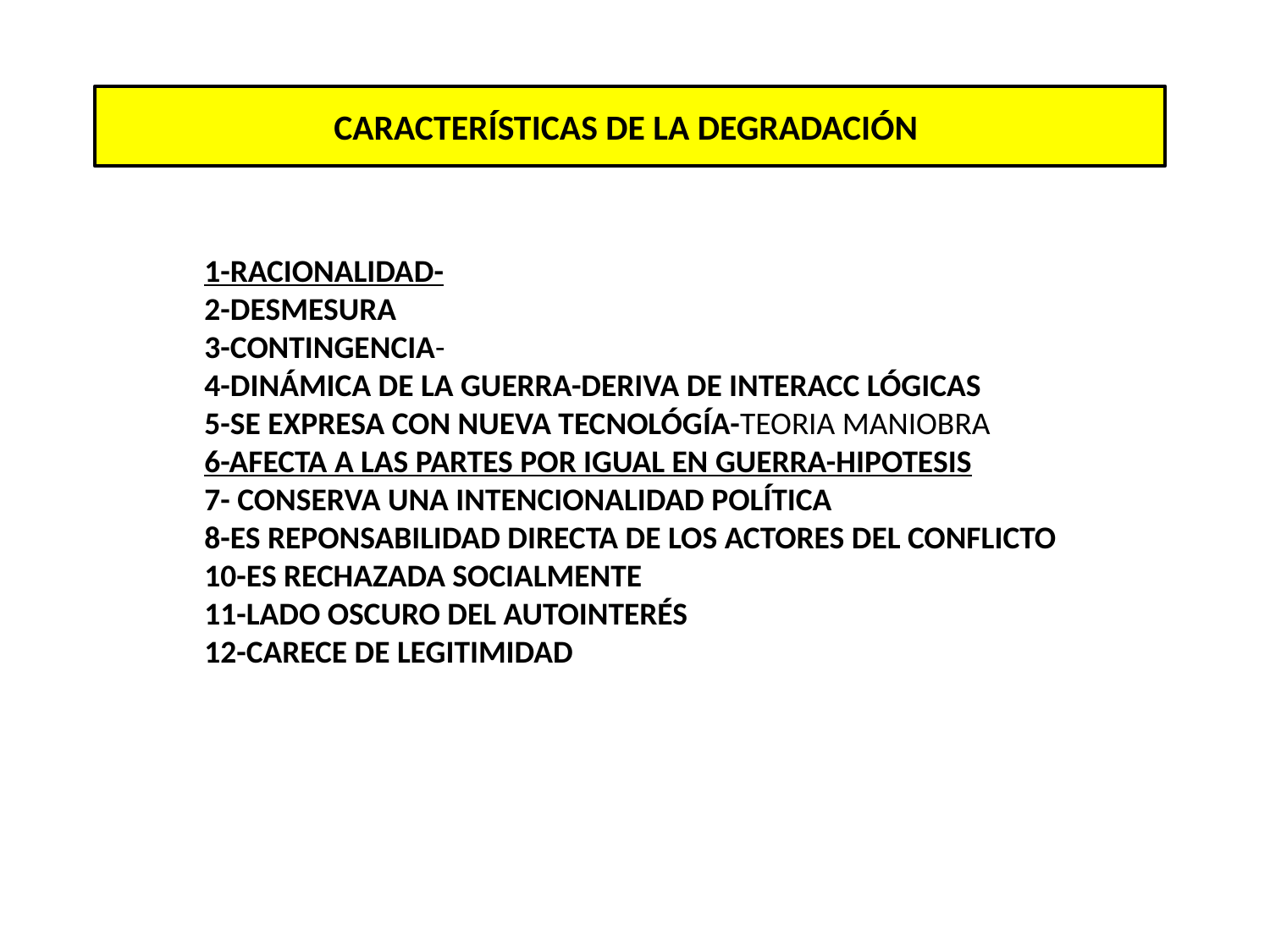

CARACTERÍSTICAS DE LA DEGRADACIÓN

	1-RACIONALIDAD-
	2-DESMESURA
	3-CONTINGENCIA-
	4-DINÁMICA DE LA GUERRA-DERIVA DE INTERACC LÓGICAS
	5-SE EXPRESA CON NUEVA TECNOLÓGÍA-TEORIA MANIOBRA
	6-AFECTA A LAS PARTES POR IGUAL EN GUERRA-HIPOTESIS
	7- CONSERVA UNA INTENCIONALIDAD POLÍTICA
	8-ES REPONSABILIDAD DIRECTA DE LOS ACTORES DEL CONFLICTO
	10-ES RECHAZADA SOCIALMENTE
	11-LADO OSCURO DEL AUTOINTERÉS
	12-CARECE DE LEGITIMIDAD